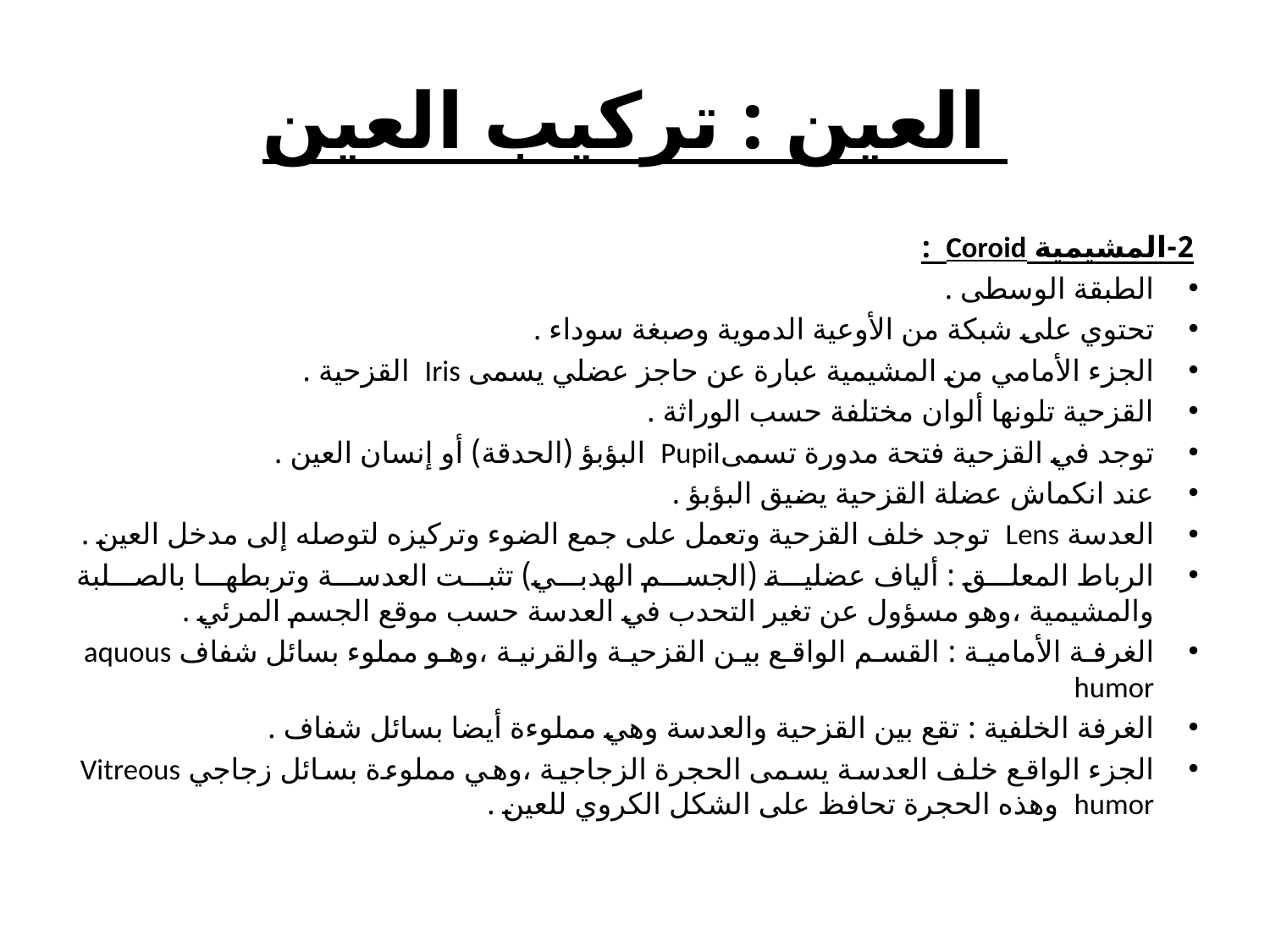

# العين : تركيب العين
2-المشيمية Coroid  :
الطبقة الوسطى .
تحتوي على شبكة من الأوعية الدموية وصبغة سوداء .
الجزء الأمامي من المشيمية عبارة عن حاجز عضلي يسمى Iris  القزحية .
القزحية تلونها ألوان مختلفة حسب الوراثة .
توجد في القزحية فتحة مدورة تسمىPupil  البؤبؤ (الحدقة) أو إنسان العين .
عند انكماش عضلة القزحية يضيق البؤبؤ .
العدسة Lens  توجد خلف القزحية وتعمل على جمع الضوء وتركيزه لتوصله إلى مدخل العين .
الرباط المعلق : ألياف عضلية (الجسم الهدبي) تثبت العدسة وتربطها بالصلبة والمشيمية ،وهو مسؤول عن تغير التحدب في العدسة حسب موقع الجسم المرئي .
الغرفة الأمامية : القسم الواقع بين القزحية والقرنية ،وهو مملوء بسائل شفاف aquous humor
الغرفة الخلفية : تقع بين القزحية والعدسة وهي مملوءة أيضا بسائل شفاف .
الجزء الواقع خلف العدسة يسمى الحجرة الزجاجية ،وهي مملوءة بسائل زجاجي Vitreous humor  وهذه الحجرة تحافظ على الشكل الكروي للعين .